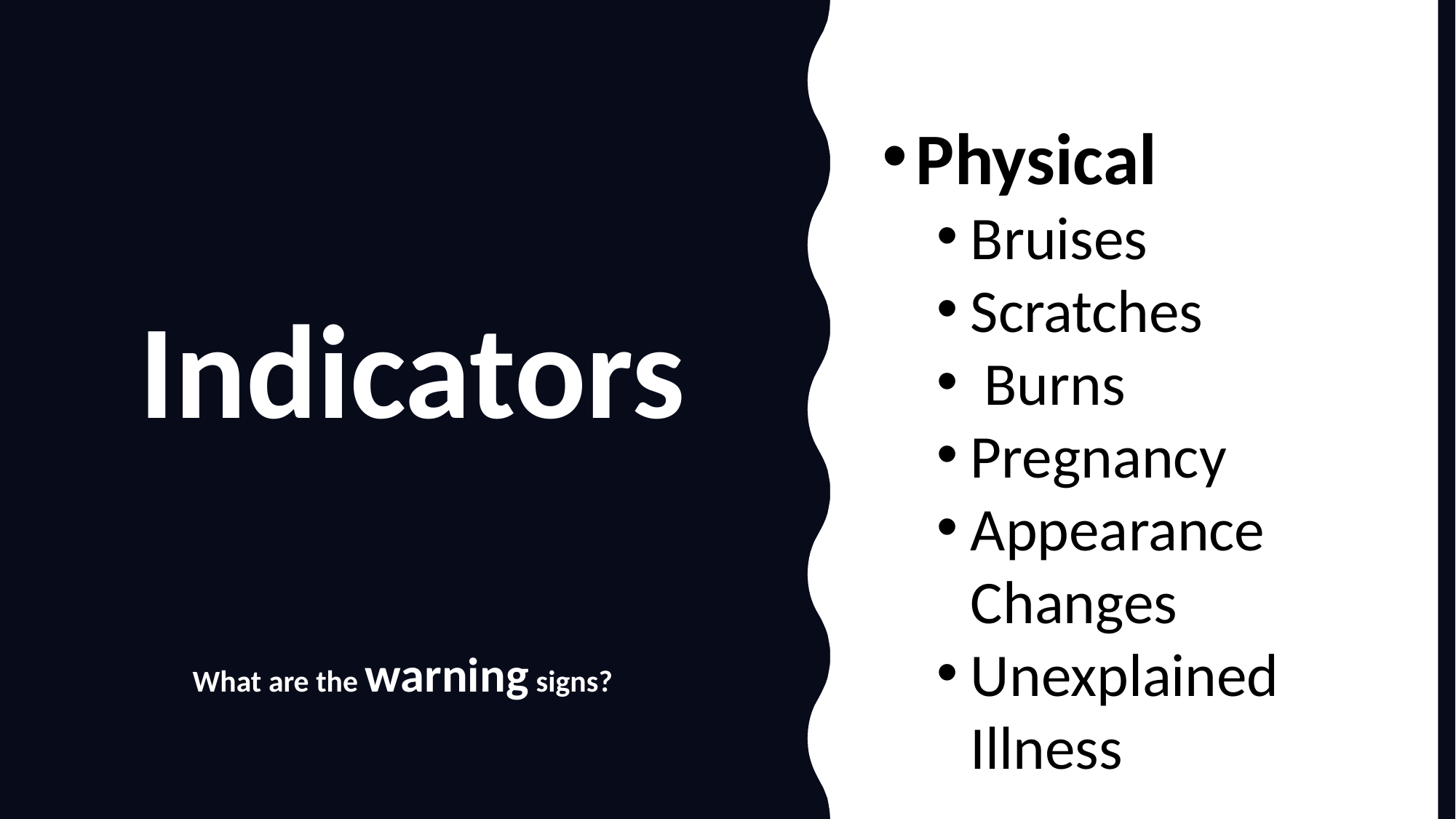

# Indicators
Physical
Bruises
Scratches
 Burns
Pregnancy
Appearance Changes
Unexplained Illness

What are the warning signs?
This Photo by Unknown Author is licensed under CC BY-SA-NC
This Photo by Unknown Author is licensed under CC BY-SA-NC